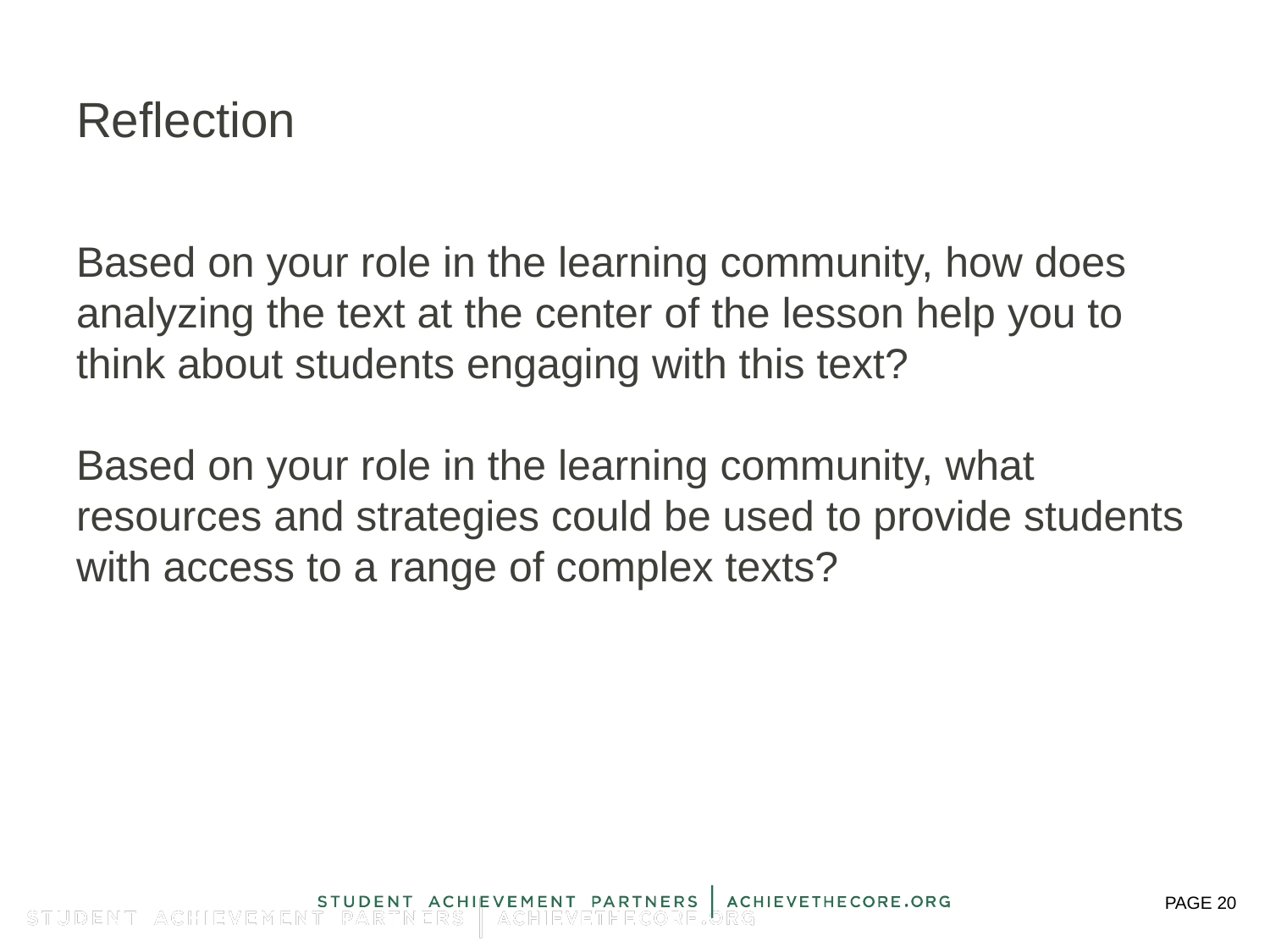

# Reflection
Based on your role in the learning community, how does analyzing the text at the center of the lesson help you to think about students engaging with this text?

Based on your role in the learning community, what resources and strategies could be used to provide students with access to a range of complex texts?